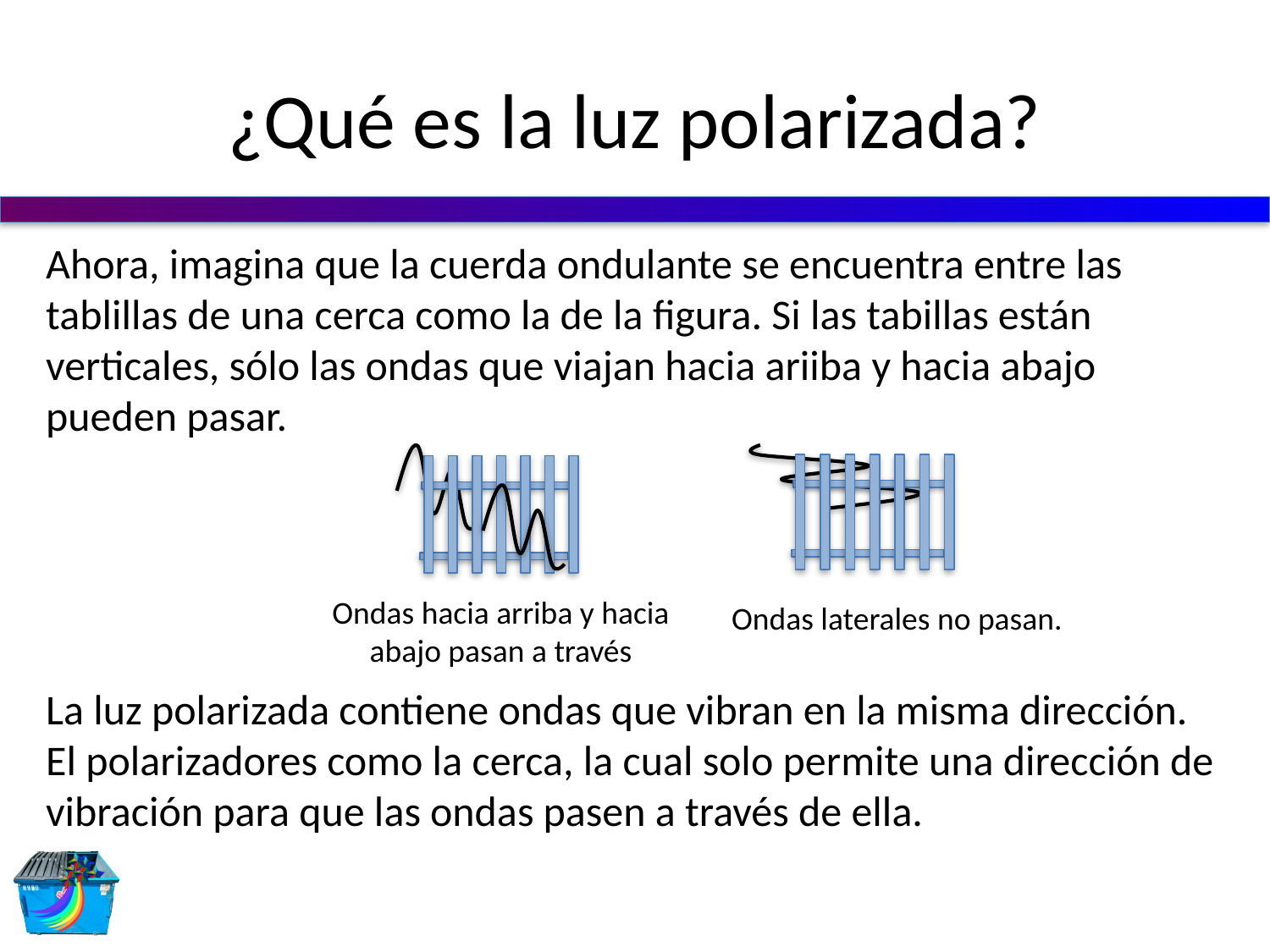

# ¿Qué es la luz polarizada?
Ahora, imagina que la cuerda ondulante se encuentra entre las tablillas de una cerca como la de la figura. Si las tabillas están verticales, sólo las ondas que viajan hacia ariiba y hacia abajo pueden pasar.

Ondas hacia arriba y hacia abajo pasan a través
Ondas laterales no pasan.
La luz polarizada contiene ondas que vibran en la misma dirección.
El polarizadores como la cerca, la cual solo permite una dirección de vibración para que las ondas pasen a través de ella.